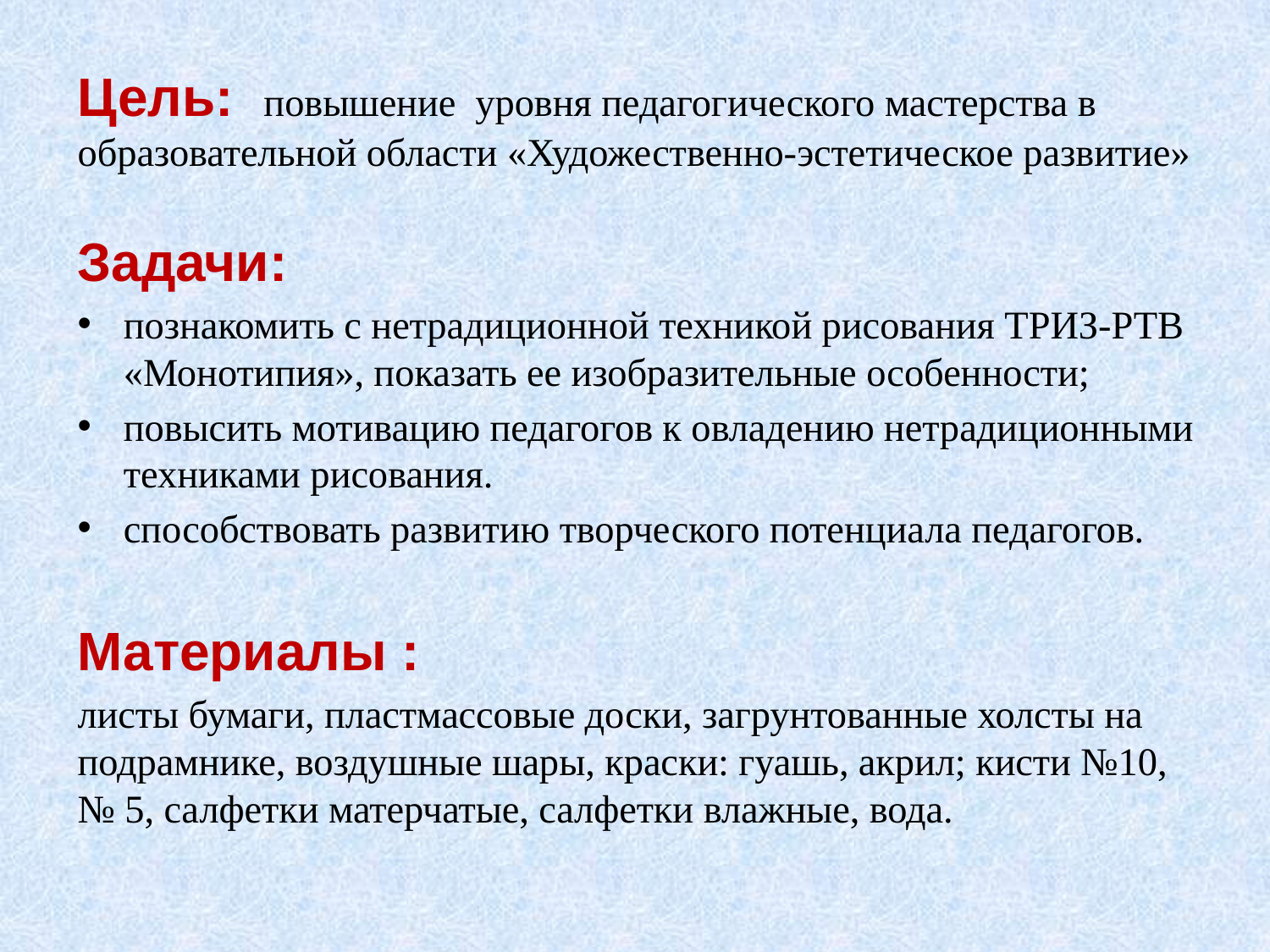

Цель:  повышение  уровня педагогического мастерства в образовательной области «Художественно-эстетическое развитие»

Задачи:
познакомить с нетрадиционной техникой рисования ТРИЗ-РТВ  «Монотипия», показать ее изобразительные особенности;
повысить мотивацию педагогов к овладению нетрадиционными техниками рисования.
способствовать развитию творческого потенциала педагогов.

Материалы :
листы бумаги, пластмассовые доски, загрунтованные холсты на подрамнике, воздушные шары, краски: гуашь, акрил; кисти №10, № 5, салфетки матерчатые, салфетки влажные, вода.